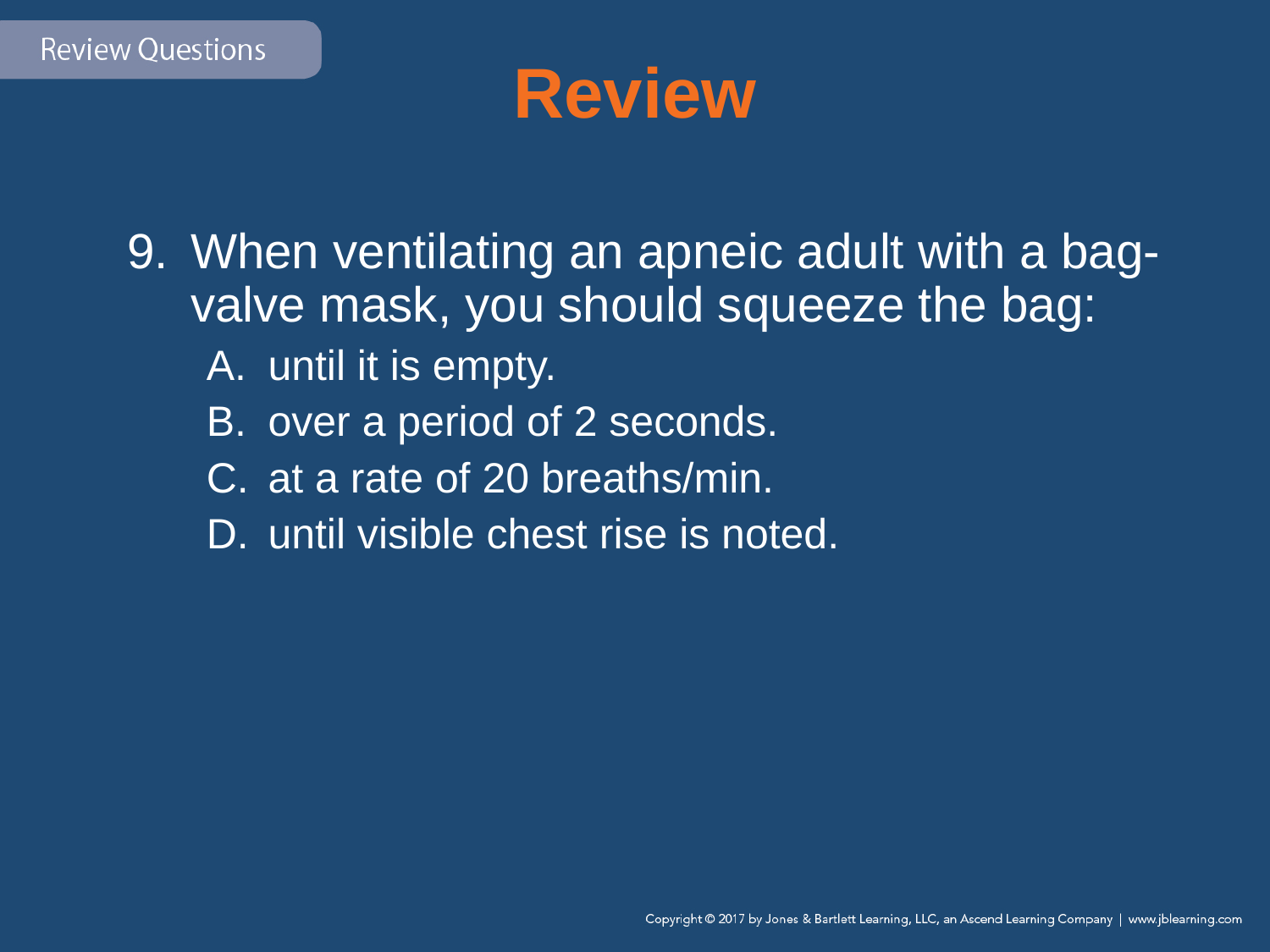

# Review
When ventilating an apneic adult with a bag-valve mask, you should squeeze the bag:
until it is empty.
over a period of 2 seconds.
at a rate of 20 breaths/min.
until visible chest rise is noted.